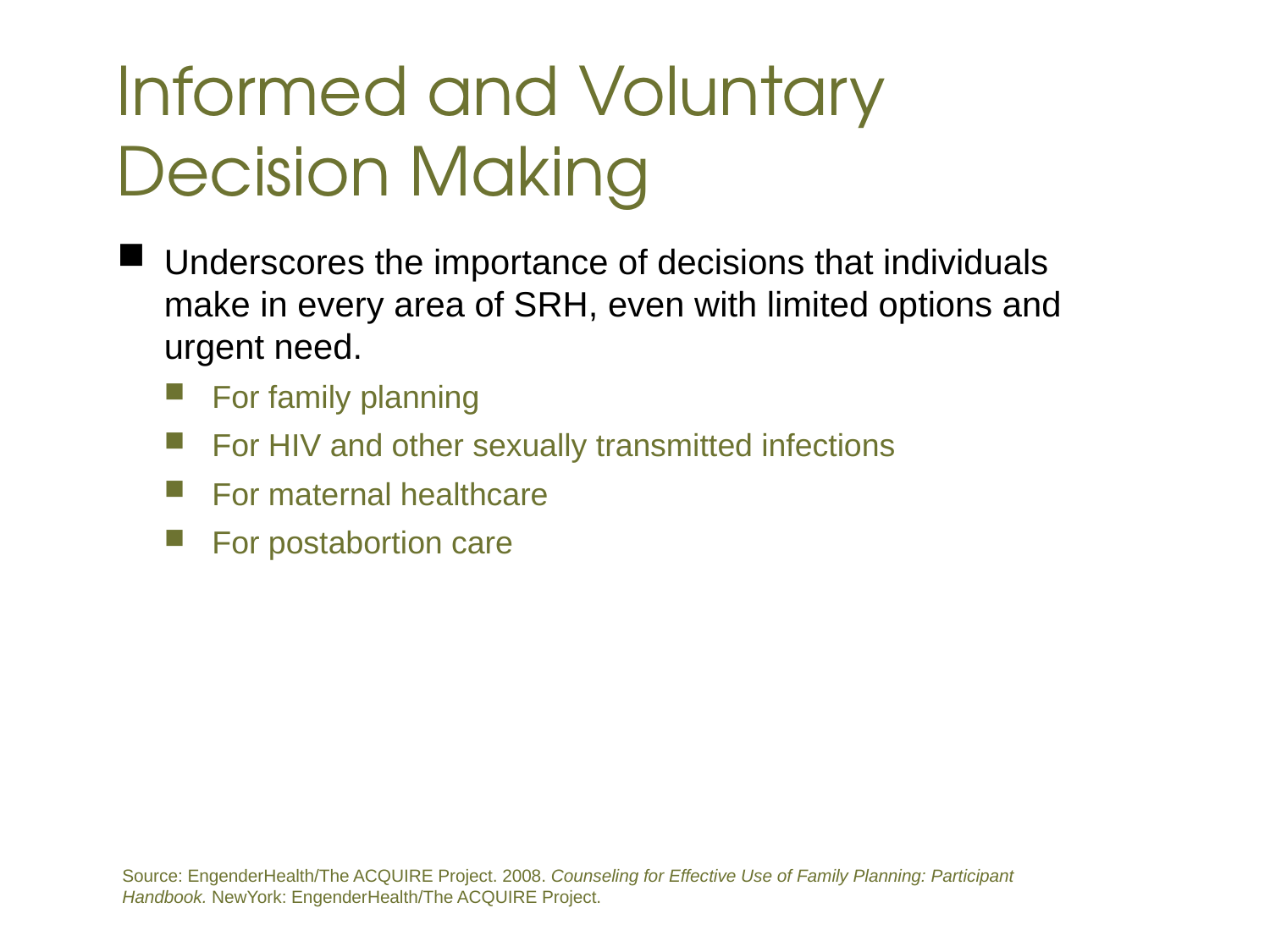

# Informed and Voluntary Decision Making
Underscores the importance of decisions that individuals make in every area of SRH, even with limited options and urgent need.
For family planning
For HIV and other sexually transmitted infections
For maternal healthcare
For postabortion care

Source: EngenderHealth/The ACQUIRE Project. 2008. Counseling for Effective Use of Family Planning: Participant Handbook. NewYork: EngenderHealth/The ACQUIRE Project.